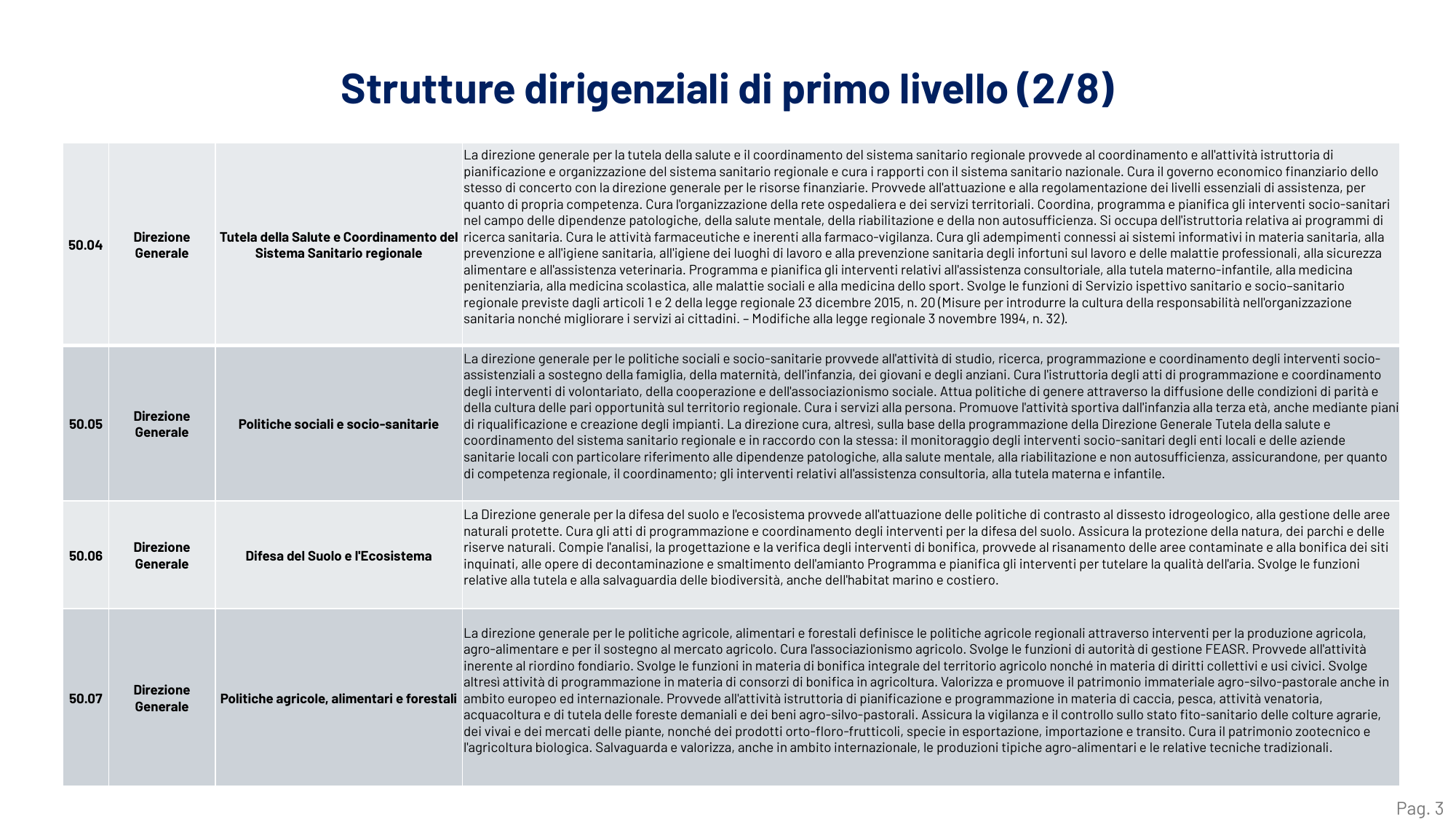

Strutture dirigenziali di primo livello (2/8)
| 50.04 | Direzione Generale | Tutela della Salute e Coordinamento del Sistema Sanitario regionale | La direzione generale per la tutela della salute e il coordinamento del sistema sanitario regionale provvede al coordinamento e all'attività istruttoria di pianificazione e organizzazione del sistema sanitario regionale e cura i rapporti con il sistema sanitario nazionale. Cura il governo economico finanziario dello stesso di concerto con la direzione generale per le risorse finanziarie. Provvede all'attuazione e alla regolamentazione dei livelli essenziali di assistenza, per quanto di propria competenza. Cura l'organizzazione della rete ospedaliera e dei servizi territoriali. Coordina, programma e pianifica gli interventi socio-sanitari nel campo delle dipendenze patologiche, della salute mentale, della riabilitazione e della non autosufficienza. Si occupa dell'istruttoria relativa ai programmi di ricerca sanitaria. Cura le attività farmaceutiche e inerenti alla farmaco-vigilanza. Cura gli adempimenti connessi ai sistemi informativi in materia sanitaria, alla prevenzione e all'igiene sanitaria, all'igiene dei luoghi di lavoro e alla prevenzione sanitaria degli infortuni sul lavoro e delle malattie professionali, alla sicurezza alimentare e all'assistenza veterinaria. Programma e pianifica gli interventi relativi all'assistenza consultoriale, alla tutela materno-infantile, alla medicina penitenziaria, alla medicina scolastica, alle malattie sociali e alla medicina dello sport. Svolge le funzioni di Servizio ispettivo sanitario e socio–sanitario regionale previste dagli articoli 1 e 2 della legge regionale 23 dicembre 2015, n. 20 (Misure per introdurre la cultura della responsabilità nell'organizzazione sanitaria nonché migliorare i servizi ai cittadini. – Modifiche alla legge regionale 3 novembre 1994, n. 32). |
| --- | --- | --- | --- |
| 50.05 | Direzione Generale | Politiche sociali e socio-sanitarie | La direzione generale per le politiche sociali e socio-sanitarie provvede all'attività di studio, ricerca, programmazione e coordinamento degli interventi socio-assistenziali a sostegno della famiglia, della maternità, dell'infanzia, dei giovani e degli anziani. Cura l'istruttoria degli atti di programmazione e coordinamento degli interventi di volontariato, della cooperazione e dell'associazionismo sociale. Attua politiche di genere attraverso la diffusione delle condizioni di parità e della cultura delle pari opportunità sul territorio regionale. Cura i servizi alla persona. Promuove l'attività sportiva dall'infanzia alla terza età, anche mediante piani di riqualificazione e creazione degli impianti. La direzione cura, altresì, sulla base della programmazione della Direzione Generale Tutela della salute e coordinamento del sistema sanitario regionale e in raccordo con la stessa: il monitoraggio degli interventi socio-sanitari degli enti locali e delle aziende sanitarie locali con particolare riferimento alle dipendenze patologiche, alla salute mentale, alla riabilitazione e non autosufficienza, assicurandone, per quanto di competenza regionale, il coordinamento; gli interventi relativi all'assistenza consultoria, alla tutela materna e infantile. |
| 50.06 | Direzione Generale | Difesa del Suolo e l'Ecosistema | La Direzione generale per la difesa del suolo e l'ecosistema provvede all'attuazione delle politiche di contrasto al dissesto idrogeologico, alla gestione delle aree naturali protette. Cura gli atti di programmazione e coordinamento degli interventi per la difesa del suolo. Assicura la protezione della natura, dei parchi e delle riserve naturali. Compie l'analisi, la progettazione e la verifica degli interventi di bonifica, provvede al risanamento delle aree contaminate e alla bonifica dei siti inquinati, alle opere di decontaminazione e smaltimento dell'amianto Programma e pianifica gli interventi per tutelare la qualità dell'aria. Svolge le funzioni relative alla tutela e alla salvaguardia delle biodiversità, anche dell'habitat marino e costiero. |
| 50.07 | Direzione Generale | Politiche agricole, alimentari e forestali | La direzione generale per le politiche agricole, alimentari e forestali definisce le politiche agricole regionali attraverso interventi per la produzione agricola, agro-alimentare e per il sostegno al mercato agricolo. Cura l'associazionismo agricolo. Svolge le funzioni di autorità di gestione FEASR. Provvede all'attività inerente al riordino fondiario. Svolge le funzioni in materia di bonifica integrale del territorio agricolo nonché in materia di diritti collettivi e usi civici. Svolge altresì attività di programmazione in materia di consorzi di bonifica in agricoltura. Valorizza e promuove il patrimonio immateriale agro-silvo-pastorale anche in ambito europeo ed internazionale. Provvede all'attività istruttoria di pianificazione e programmazione in materia di caccia, pesca, attività venatoria, acquacoltura e di tutela delle foreste demaniali e dei beni agro-silvo-pastorali. Assicura la vigilanza e il controllo sullo stato fito-sanitario delle colture agrarie, dei vivai e dei mercati delle piante, nonché dei prodotti orto-floro-frutticoli, specie in esportazione, importazione e transito. Cura il patrimonio zootecnico e l'agricoltura biologica. Salvaguarda e valorizza, anche in ambito internazionale, le produzioni tipiche agro-alimentari e le relative tecniche tradizionali. |
Pag. 3